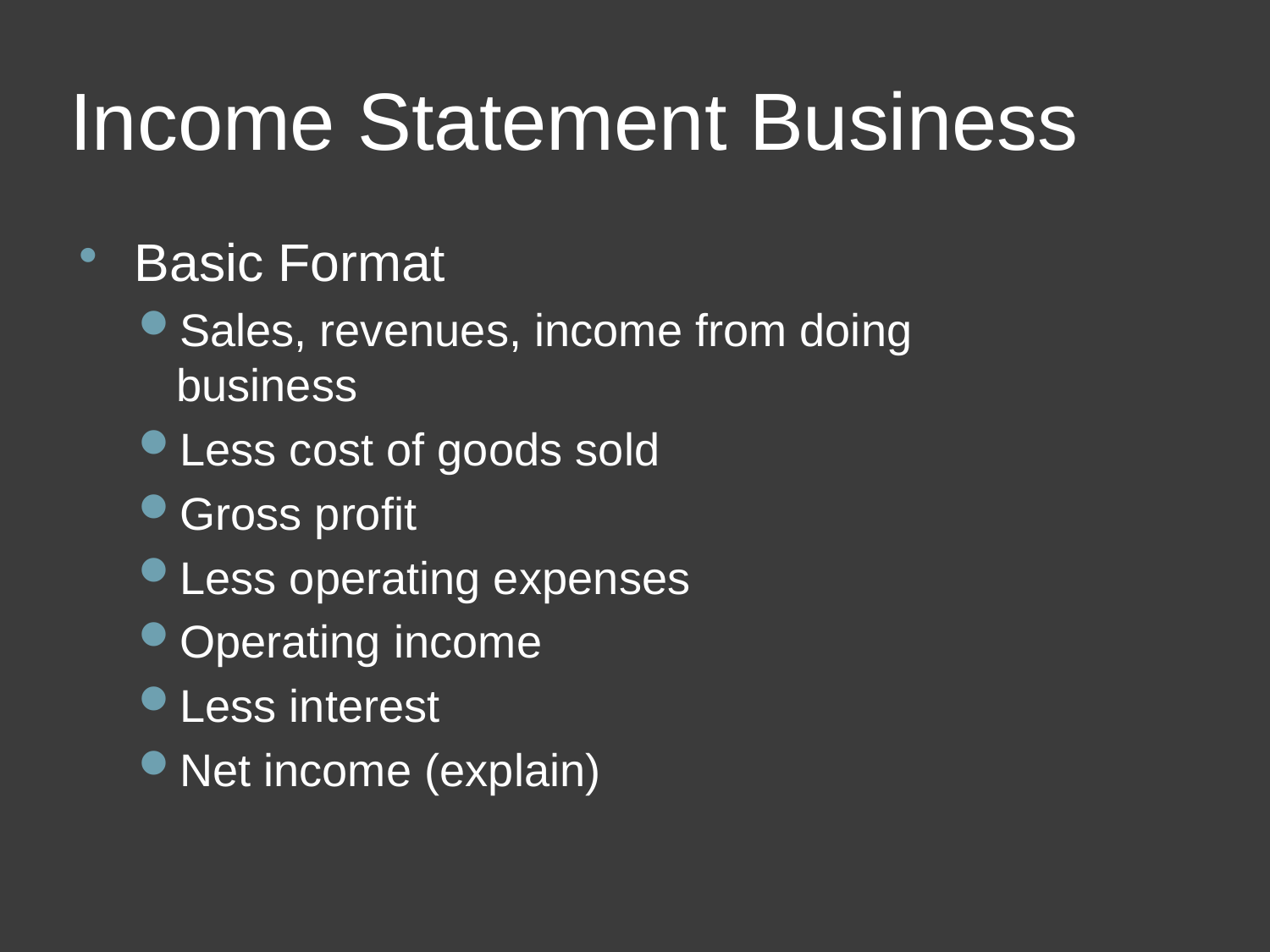

# Income Statement Business
Basic Format
Sales, revenues, income from doing business
Less cost of goods sold
Gross profit
Less operating expenses
Operating income
Less interest
Net income (explain)